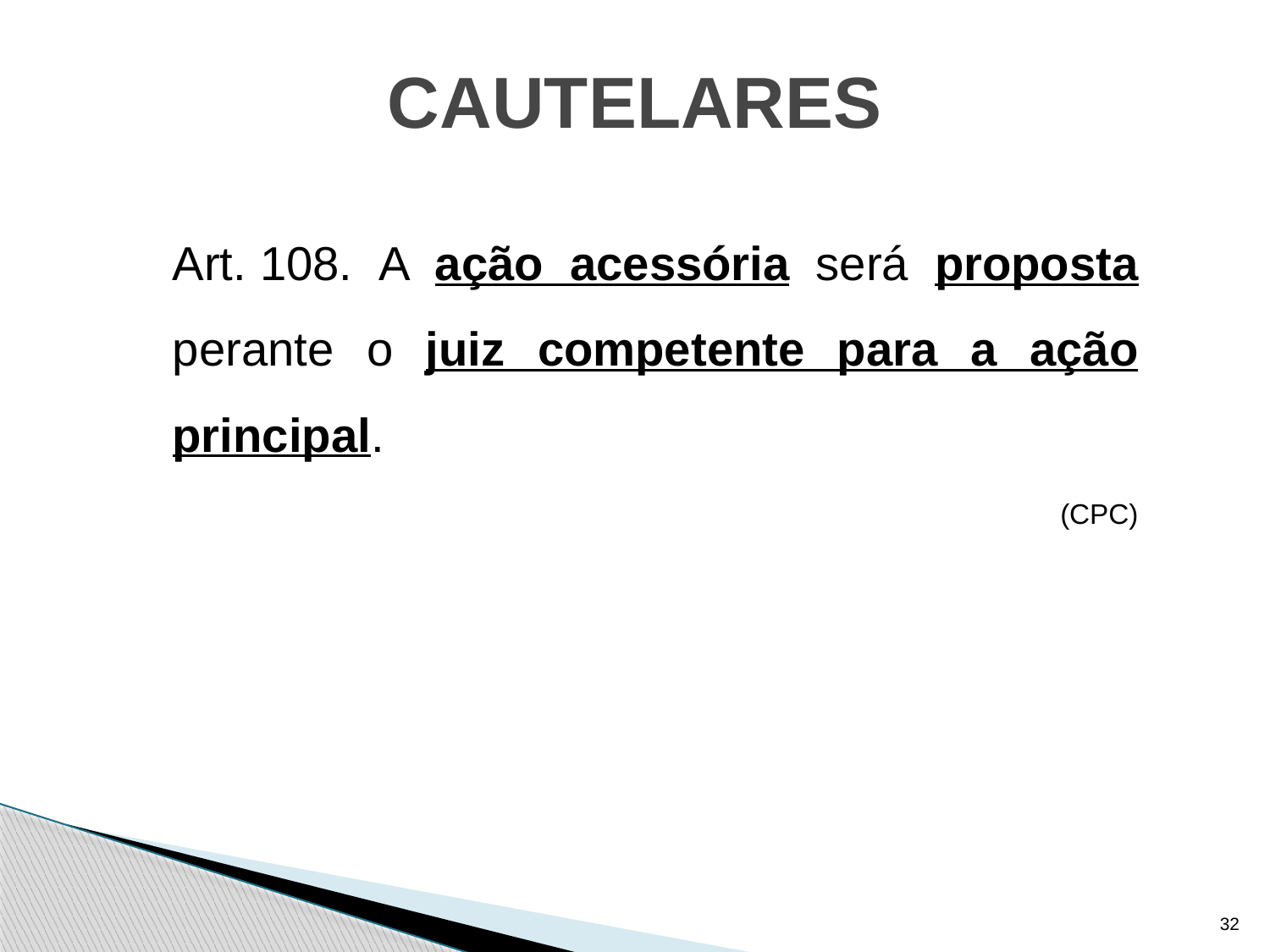

# CAUTELARES
	Art. 108.  A ação acessória será proposta perante o juiz competente para a ação principal.
(CPC)
32